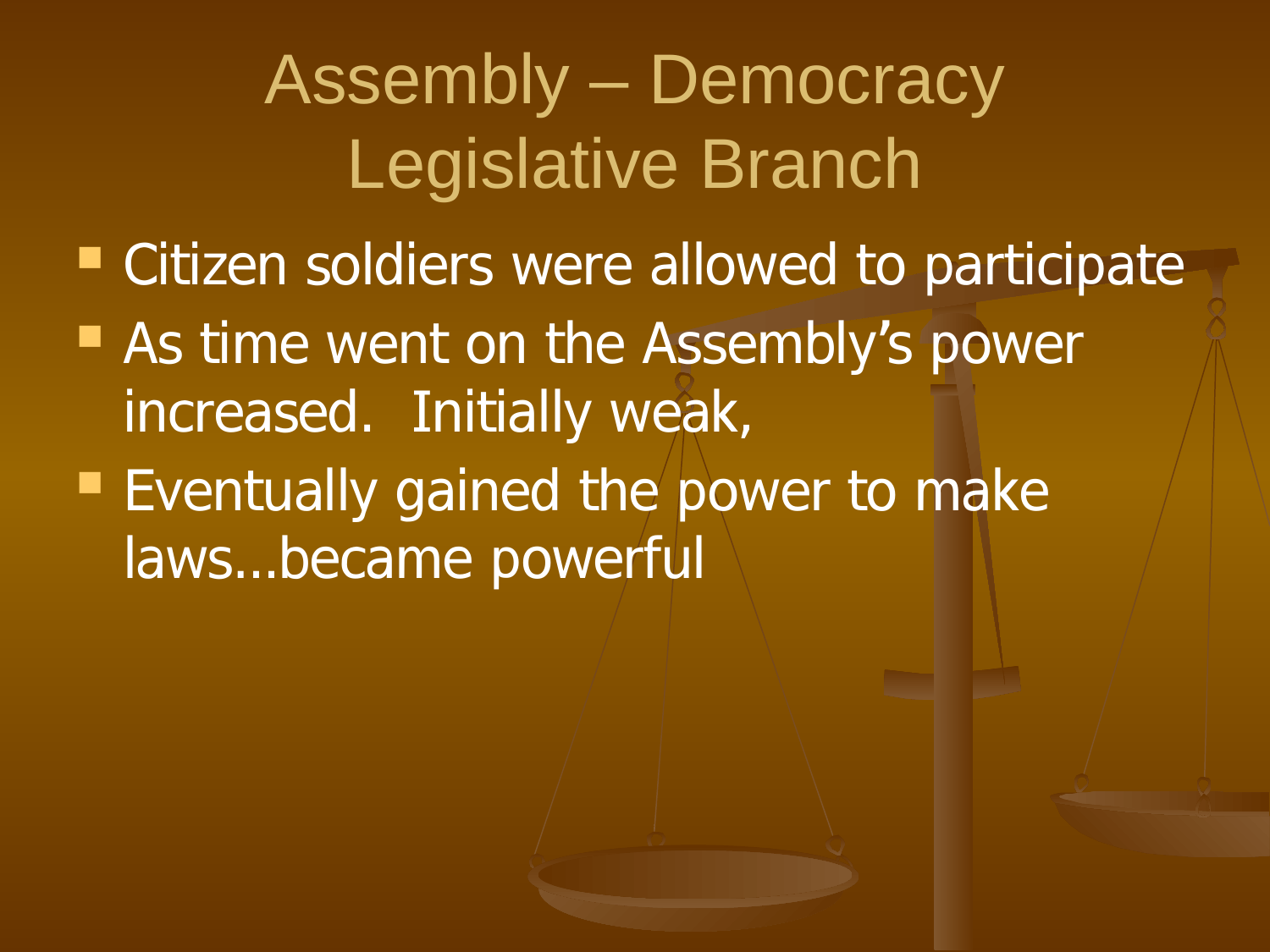

# Assembly – Democracy Legislative Branch
Citizen soldiers were allowed to participate
As time went on the Assembly’s power increased.  Initially weak,
Eventually gained the power to make laws…became powerful